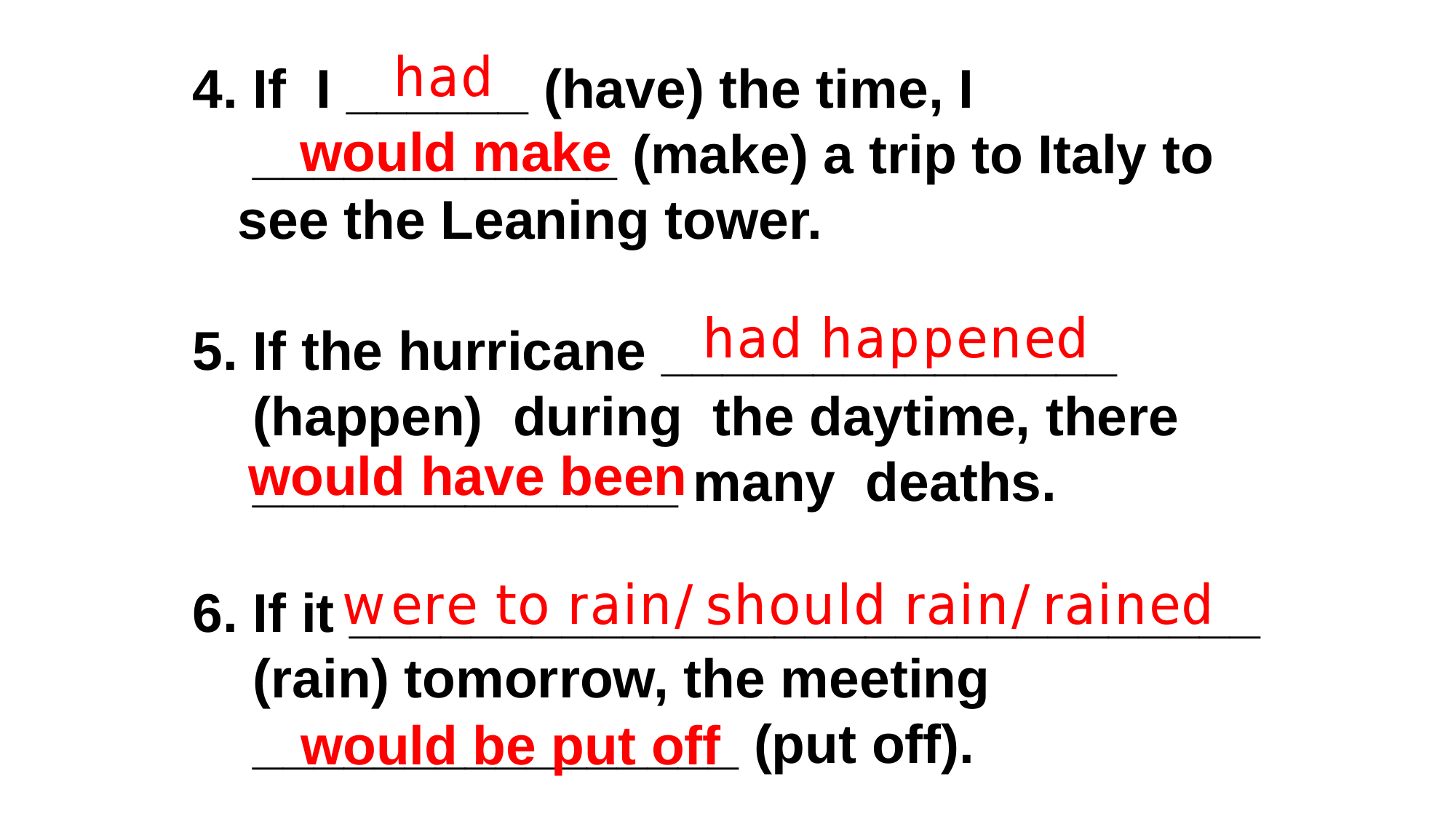

had
4. If  I ______ (have) the time, I
    ____________ (make) a trip to Italy to
   see the Leaning tower.

5. If the hurricane _______________
    (happen)  during  the daytime, there
    ______________ many  deaths.

6. If it ______________________________
    (rain) tomorrow, the meeting
    ________________ (put off).
would make
had happened
would have been
were to rain/should rain/rained
would be put off